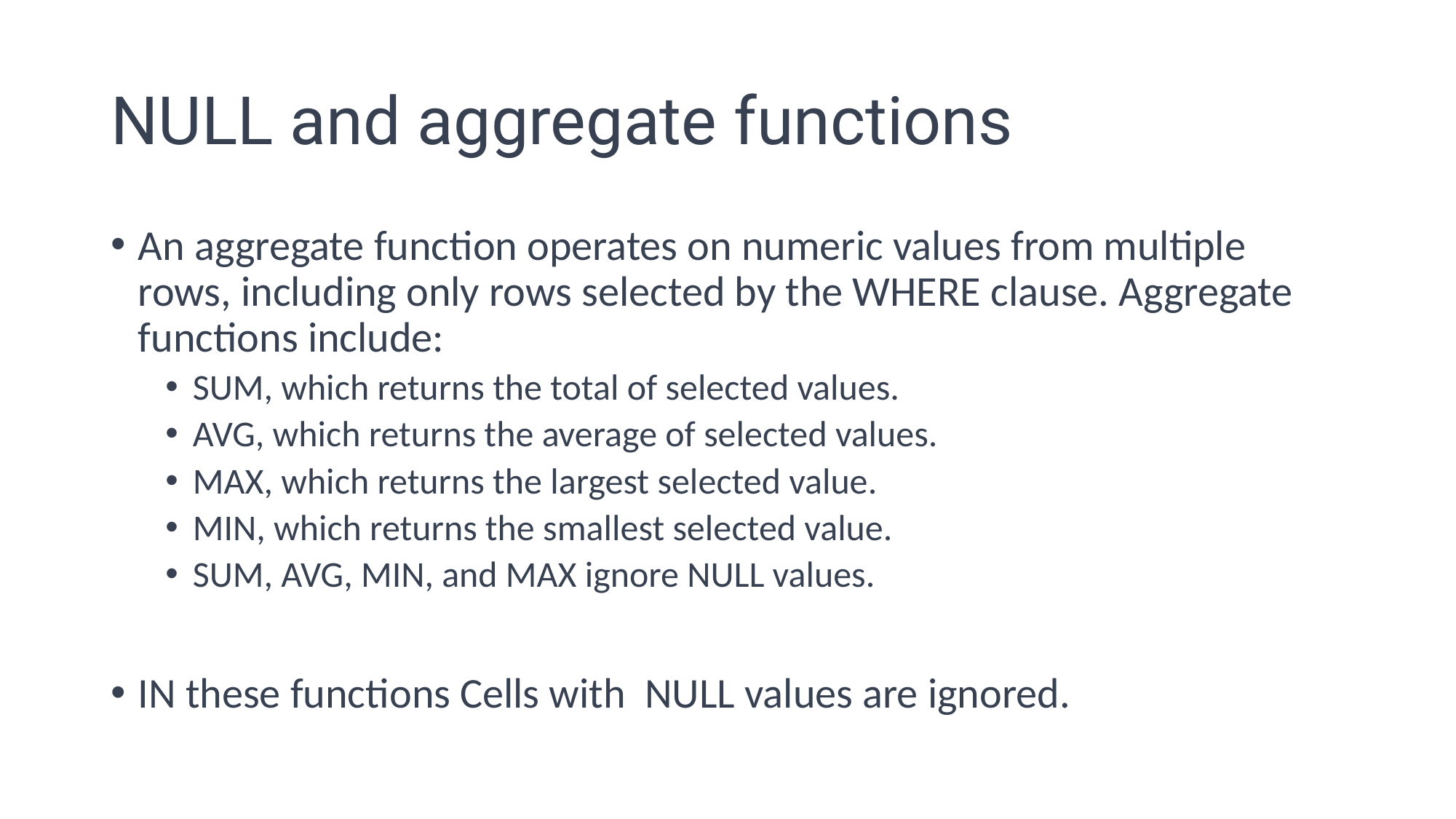

# NULL and aggregate functions
An aggregate function operates on numeric values from multiple rows, including only rows selected by the WHERE clause. Aggregate functions include:
SUM, which returns the total of selected values.
AVG, which returns the average of selected values.
MAX, which returns the largest selected value.
MIN, which returns the smallest selected value.
SUM, AVG, MIN, and MAX ignore NULL values.

IN these functions Cells with  NULL values are ignored.